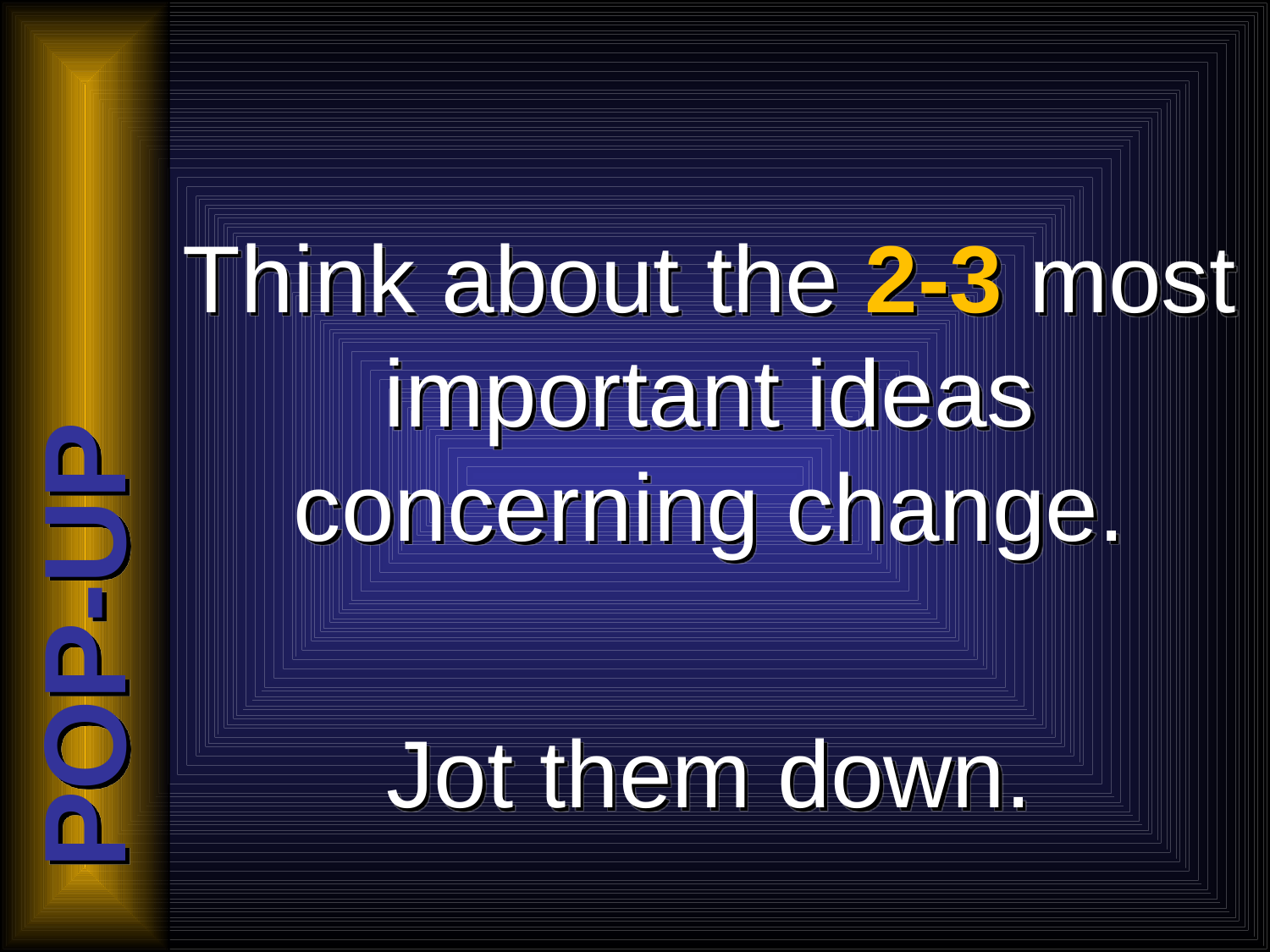

Think about the 2-3 most important ideas concerning change.

Jot them down.

POP-UP